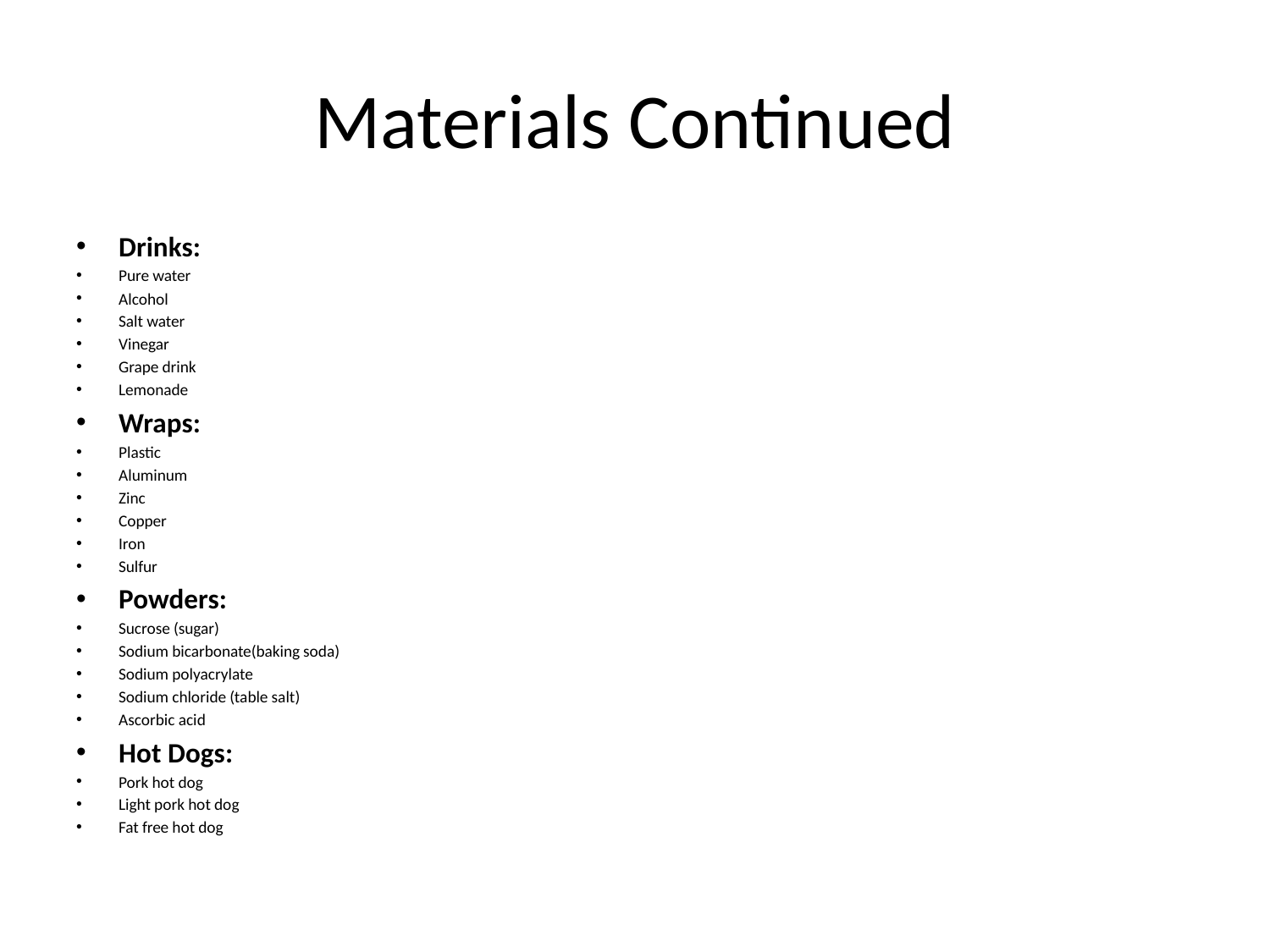

# Materials Continued
Drinks:
Pure water
Alcohol
Salt water
Vinegar
Grape drink
Lemonade
Wraps:
Plastic
Aluminum
Zinc
Copper
Iron
Sulfur
Powders:
Sucrose (sugar)
Sodium bicarbonate(baking soda)
Sodium polyacrylate
Sodium chloride (table salt)
Ascorbic acid
Hot Dogs:
Pork hot dog
Light pork hot dog
Fat free hot dog